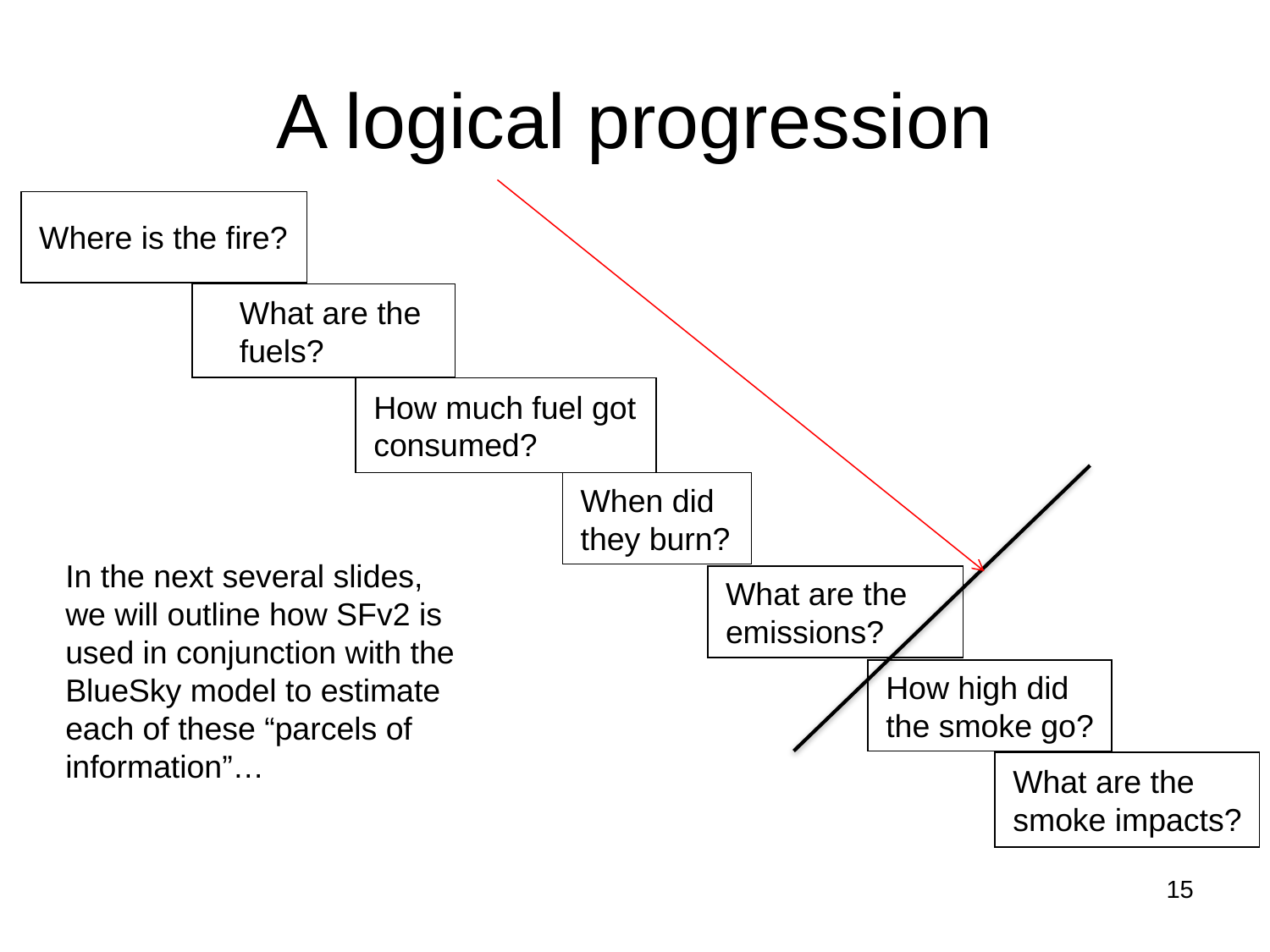

# A logical progression

Where is the fire?

What are the fuels?

How much fuel got consumed?

When did they burn?
In the next several slides, we will outline how SFv2 is used in conjunction with the BlueSky model to estimate each of these “parcels of information”…

What are the emissions?

How high did the smoke go?
What are the smoke impacts?

15